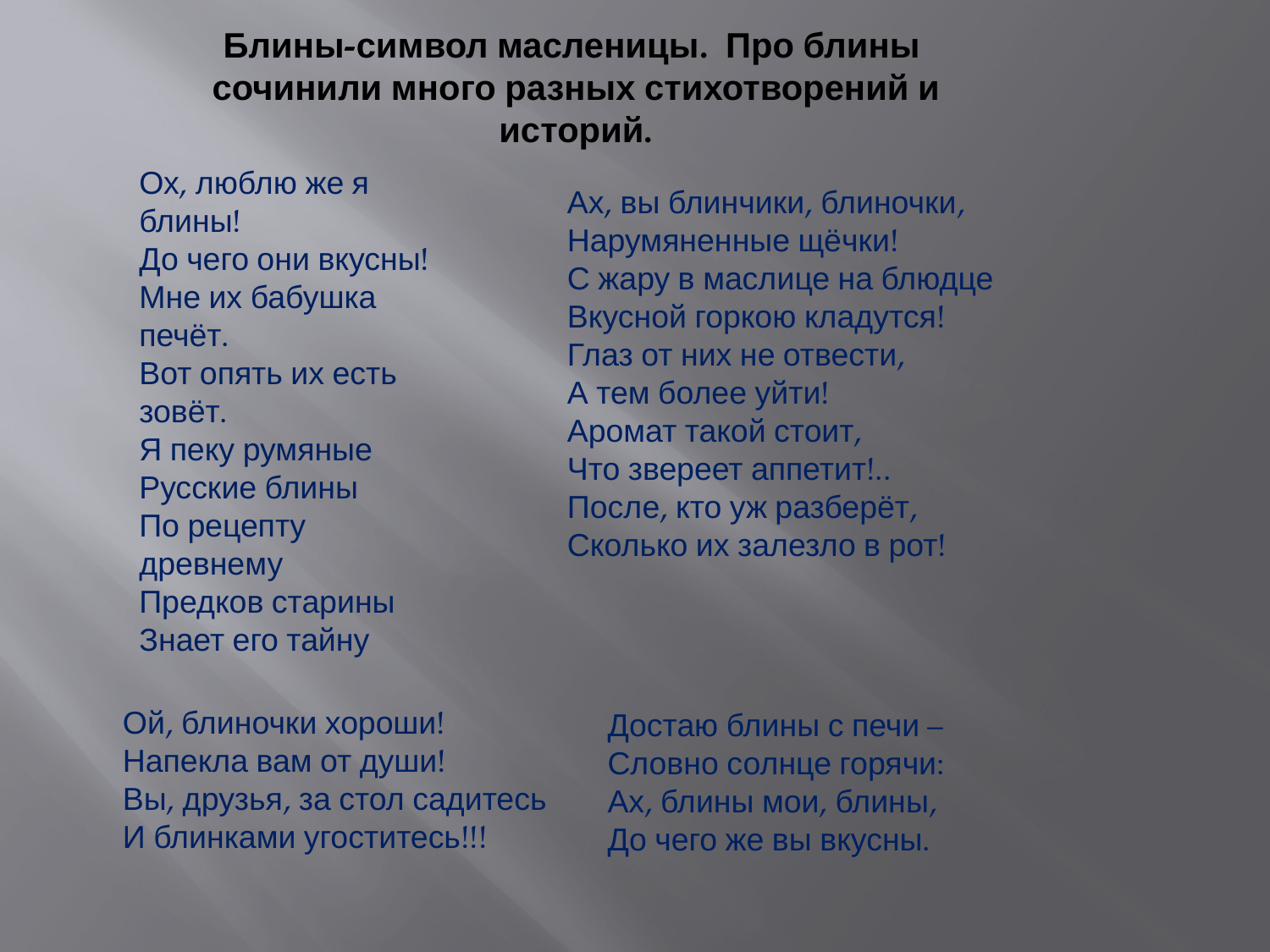

Блины-символ масленицы.  Про блины  сочинили много разных стихотворений и историй.
Ох, люблю же я блины!
До чего они вкусны!
Мне их бабушка печёт.
Вот опять их есть зовёт.
Я пеку румяные
Русские блины
По рецепту древнему
Предков старины
Знает его тайну
Ах, вы блинчики, блиночки,
Нарумяненные щёчки!
С жару в маслице на блюдце
Вкусной горкою кладутся!
Глаз от них не отвести,
А тем более уйти!
Аромат такой стоит,
Что звереет аппетит!..
После, кто уж разберёт,
Сколько их залезло в рот!
Ой, блиночки хороши!
Напекла вам от души!
Вы, друзья, за стол садитесь
И блинками угоститесь!!!
Достаю блины с печи –
Словно солнце горячи:
Ах, блины мои, блины,
До чего же вы вкусны.